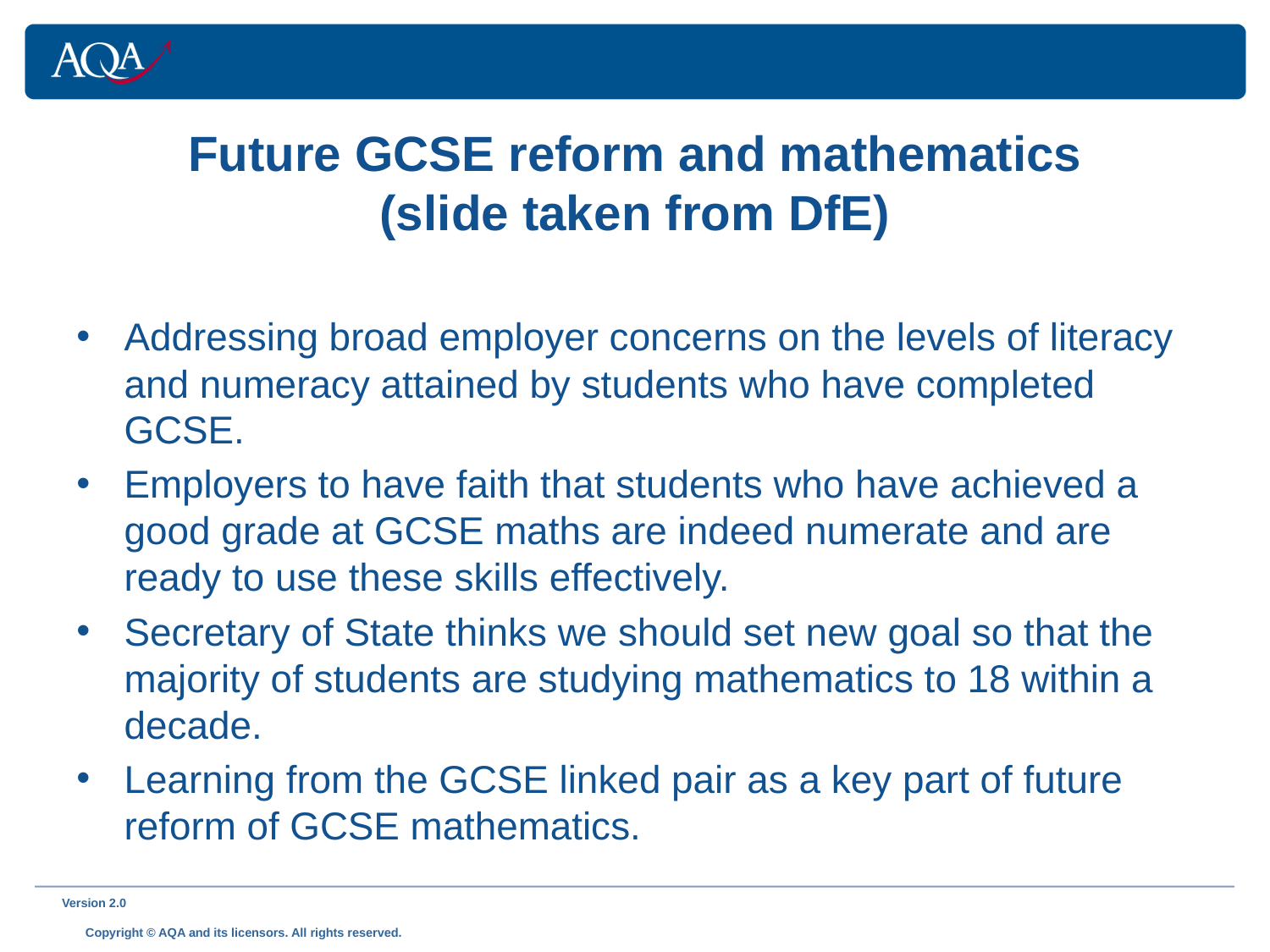

# Future GCSE reform and mathematics (slide taken from DfE)
Addressing broad employer concerns on the levels of literacy and numeracy attained by students who have completed GCSE.
Employers to have faith that students who have achieved a good grade at GCSE maths are indeed numerate and are ready to use these skills effectively.
Secretary of State thinks we should set new goal so that the majority of students are studying mathematics to 18 within a decade.
Learning from the GCSE linked pair as a key part of future reform of GCSE mathematics.
Version 2.0                       	       Copyright © AQA and its licensors. All rights reserved.